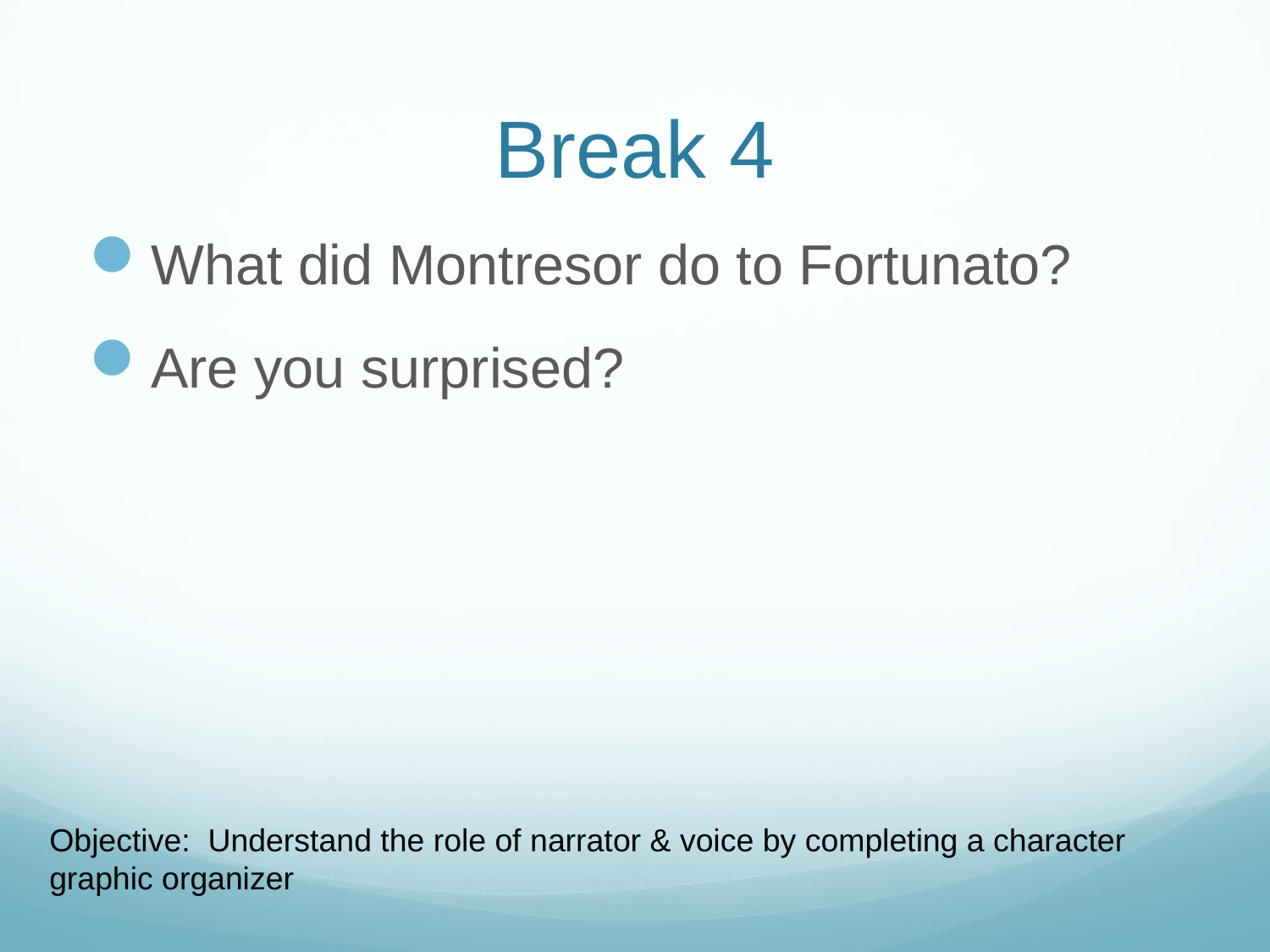

# Break 4
What did Montresor do to Fortunato?
Are you surprised?
Objective:  Understand the role of narrator & voice by completing a character graphic organizer